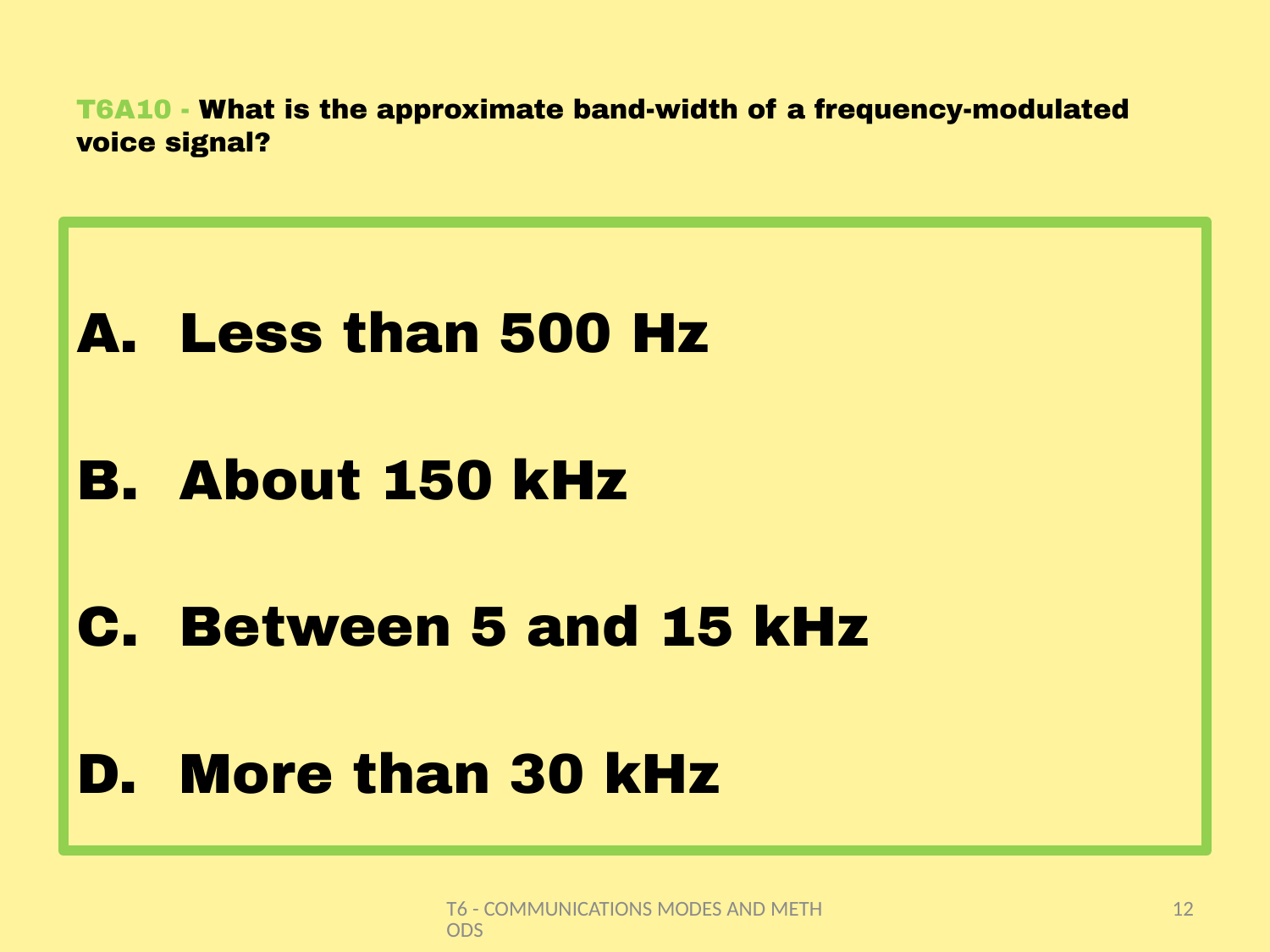

# T6A10 - What is the approximate band-width of a frequency-modulated voice signal?
Less than 500 Hz
About 150 kHz
Between 5 and 15 kHz
More than 30 kHz
T6 - COMMUNICATIONS MODES AND METHODS
12